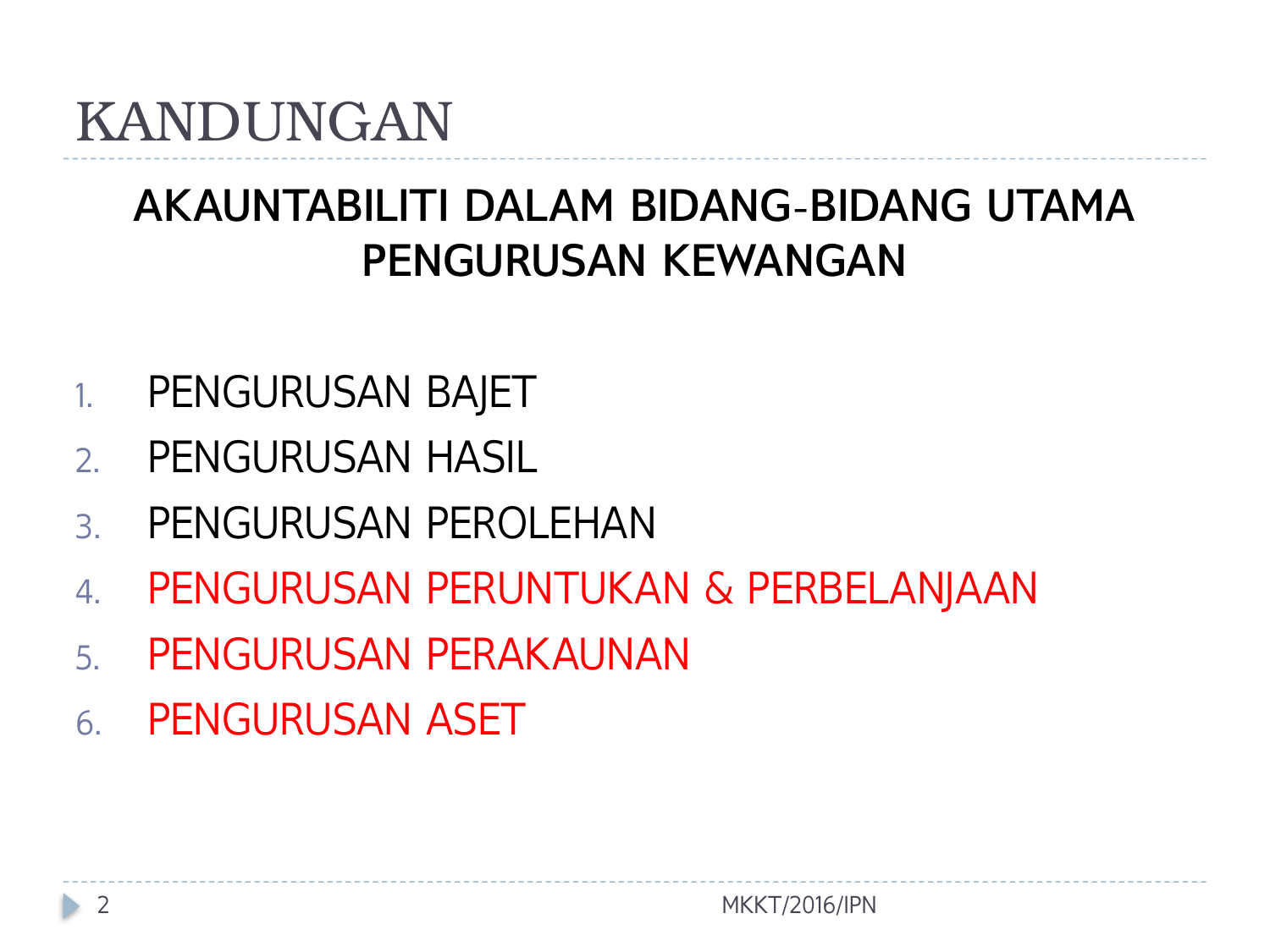

# KANDUNGAN
AKAUNTABILITI DALAM BIDANG-BIDANG UTAMA PENGURUSAN KEWANGAN

PENGURUSAN BAJET
PENGURUSAN HASIL
PENGURUSAN PEROLEHAN
PENGURUSAN PERUNTUKAN & PERBELANJAAN
PENGURUSAN PERAKAUNAN
PENGURUSAN ASET
2
MKKT/2016/IPN